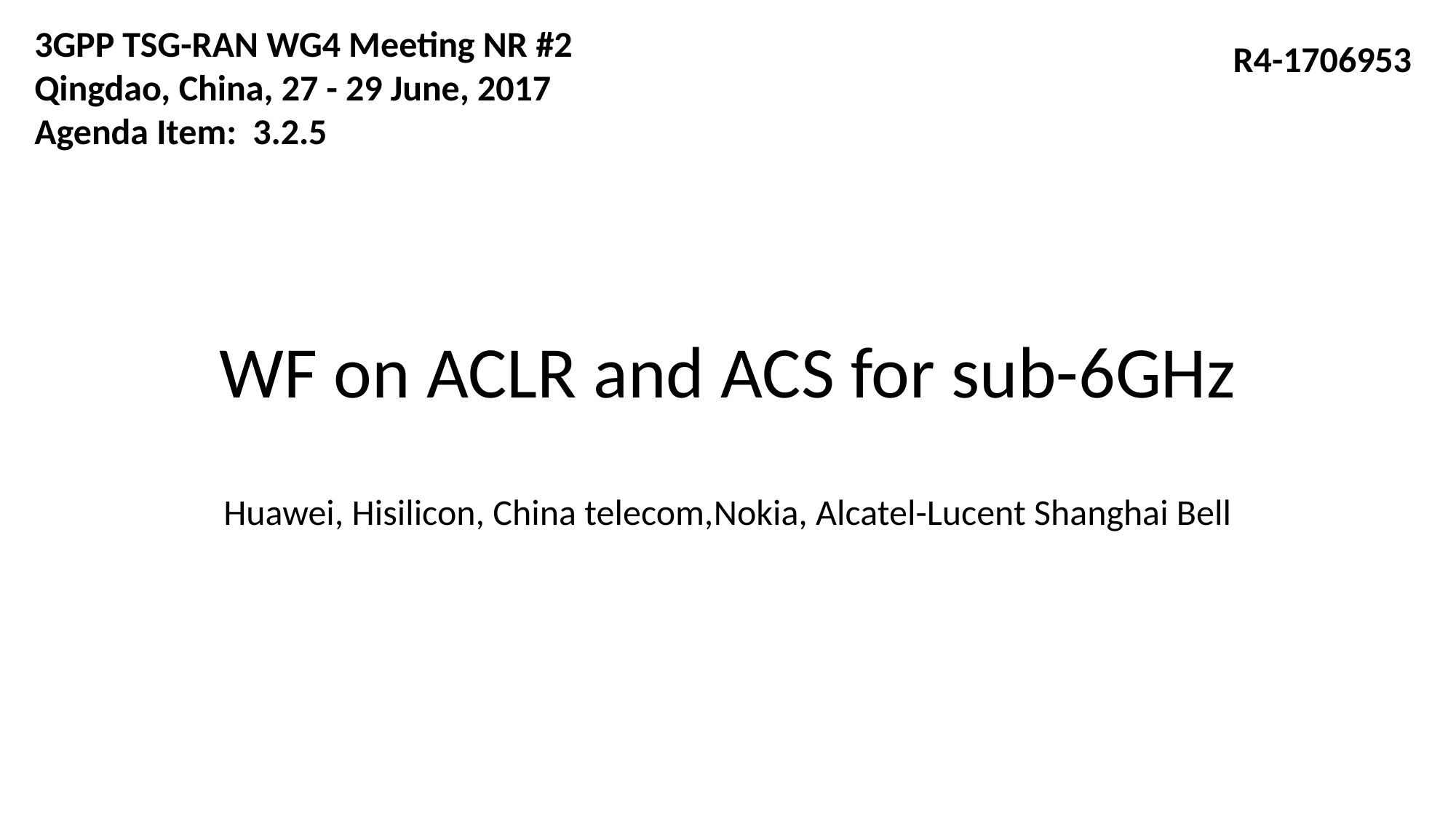

3GPP TSG-RAN WG4 Meeting NR #2
Qingdao, China, 27 - 29 June, 2017
Agenda Item:	3.2.5

R4-1706953
# WF on ACLR and ACS for sub-6GHz
Huawei, Hisilicon, China telecom,Nokia, Alcatel-Lucent Shanghai Bell